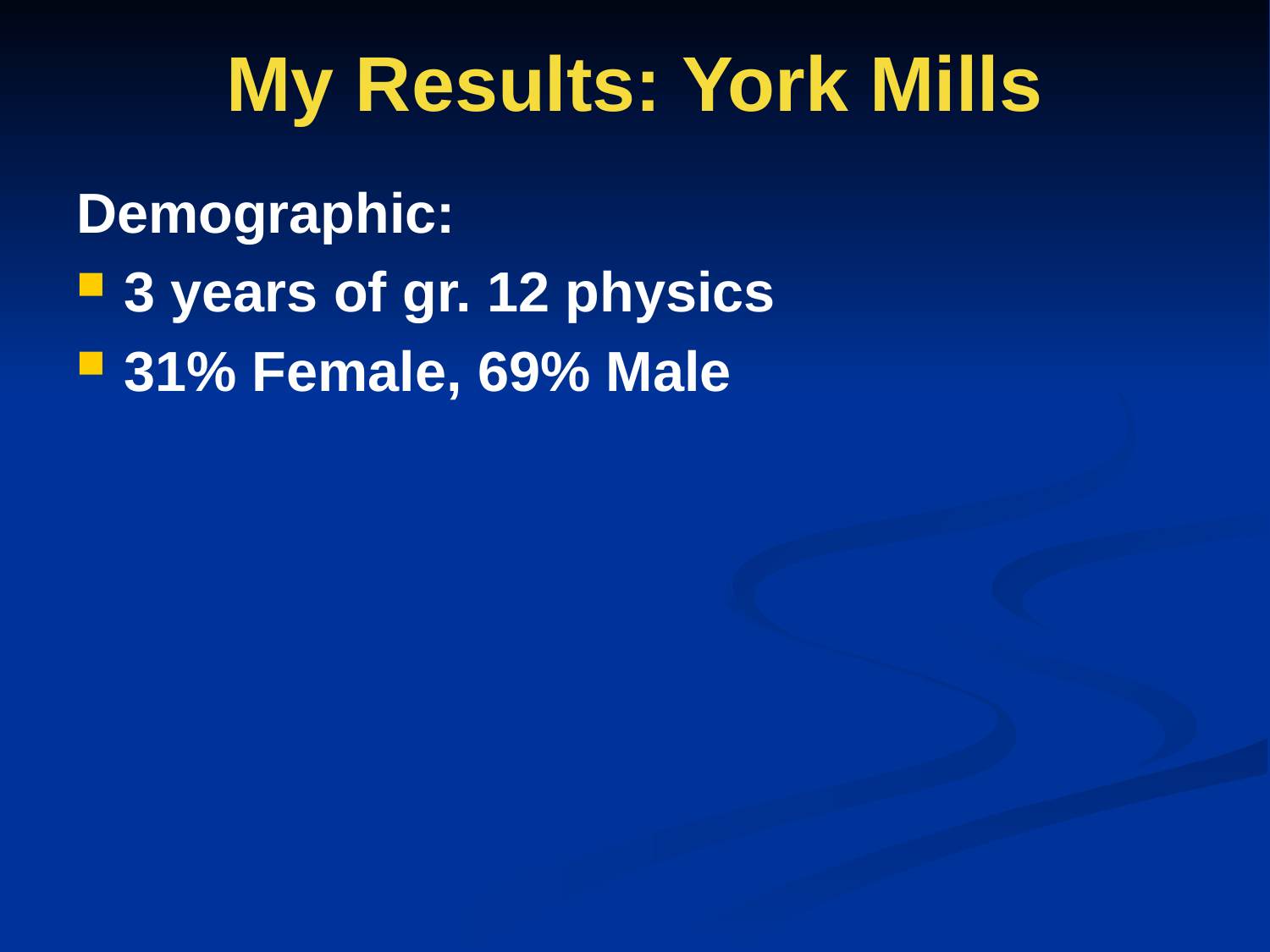

# My Results: York Mills
Demographic:
3 years of gr. 12 physics
31% Female, 69% Male